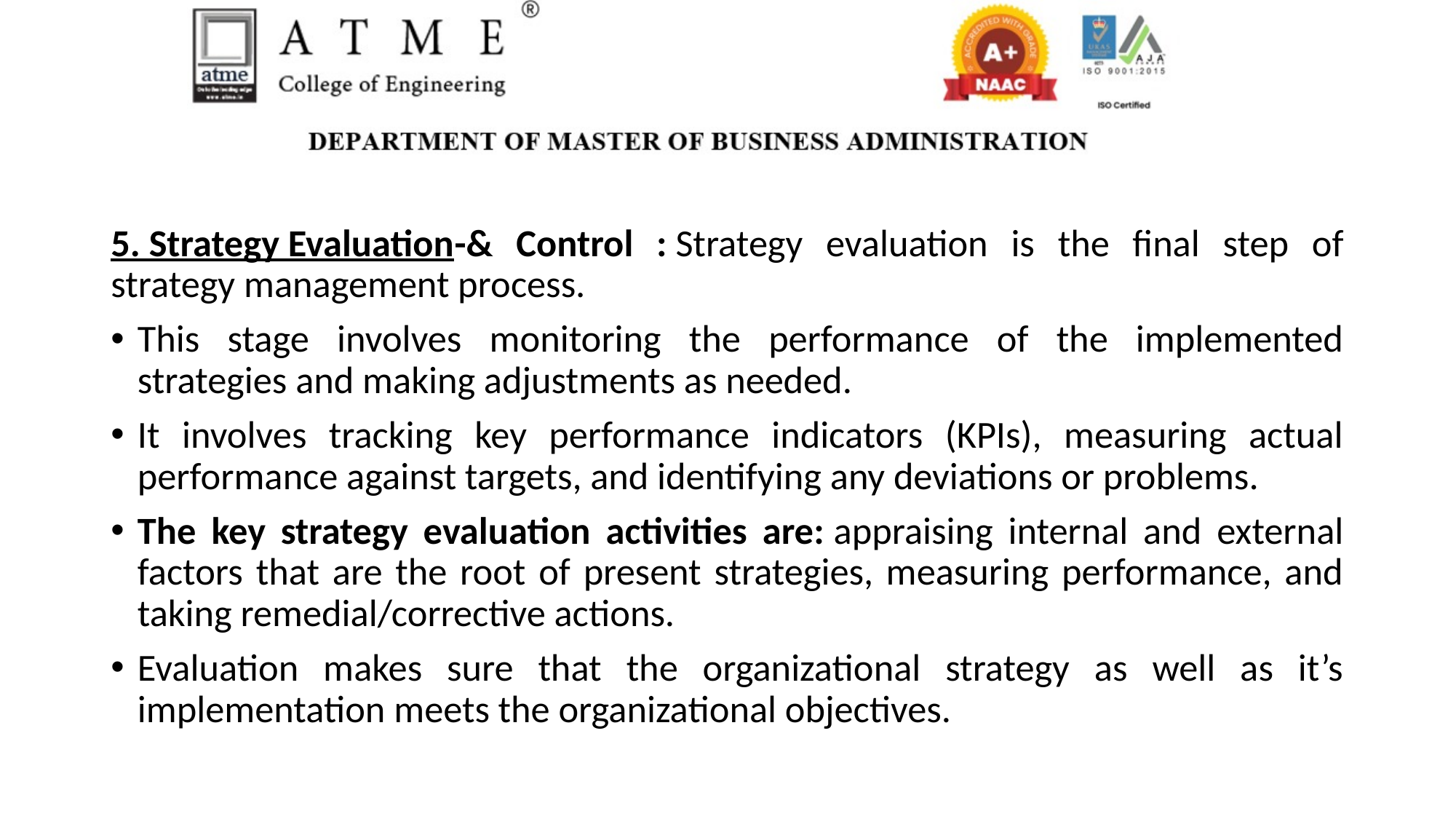

5. Strategy Evaluation-& Control : Strategy evaluation is the final step of strategy management process.
This stage involves monitoring the performance of the implemented strategies and making adjustments as needed.
It involves tracking key performance indicators (KPIs), measuring actual performance against targets, and identifying any deviations or problems.
The key strategy evaluation activities are: appraising internal and external factors that are the root of present strategies, measuring performance, and taking remedial/corrective actions.
Evaluation makes sure that the organizational strategy as well as it’s implementation meets the organizational objectives.